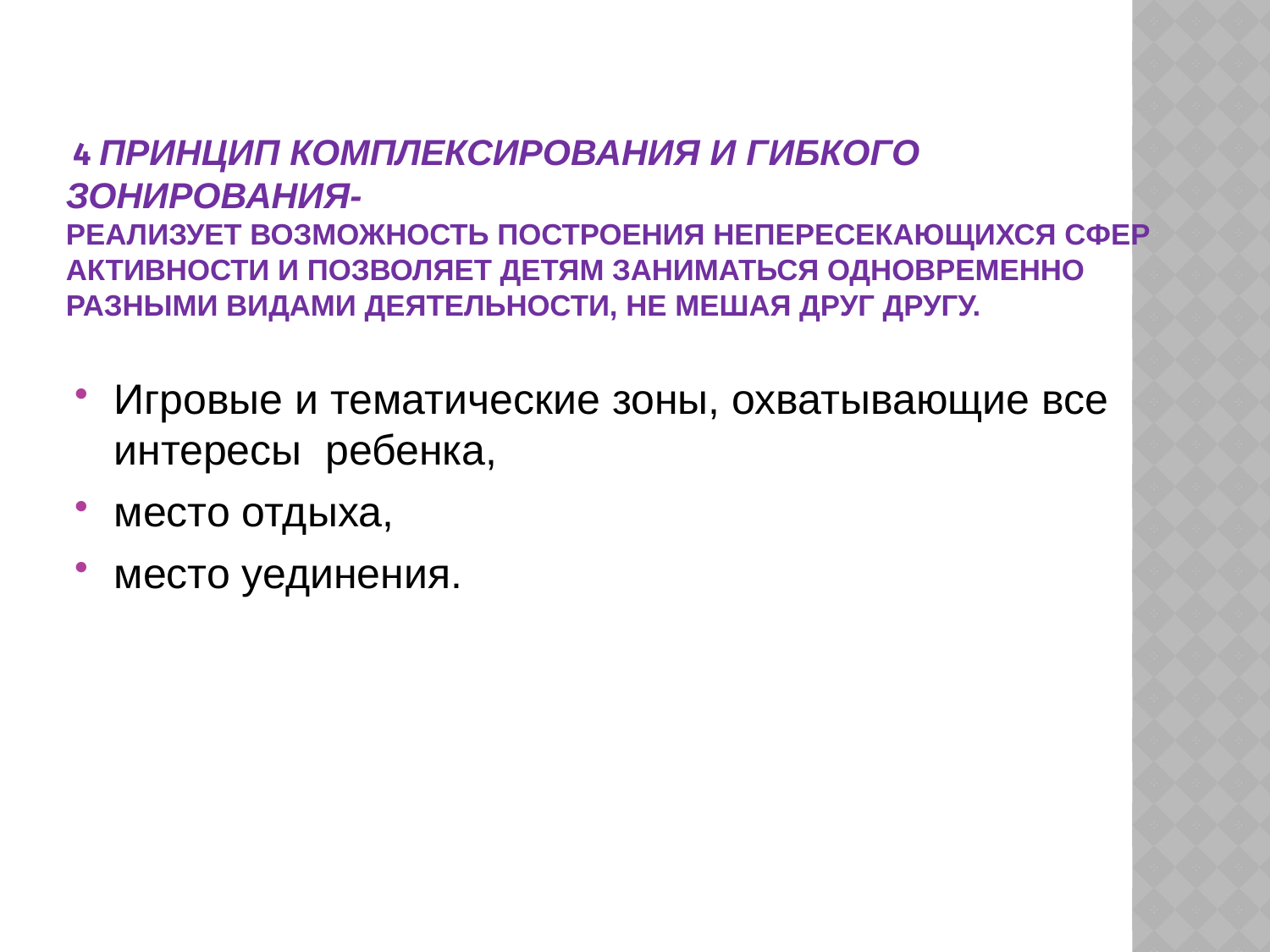

# 4 Принцип комплексирования и гибкого зонирования- реализует возможность построения непересекающихся сфер активности и позволяет детям заниматься одновременно разными видами деятельности, не мешая друг другу.
Игровые и тематические зоны, охватывающие все интересы  ребенка,
место отдыха,
место уединения.